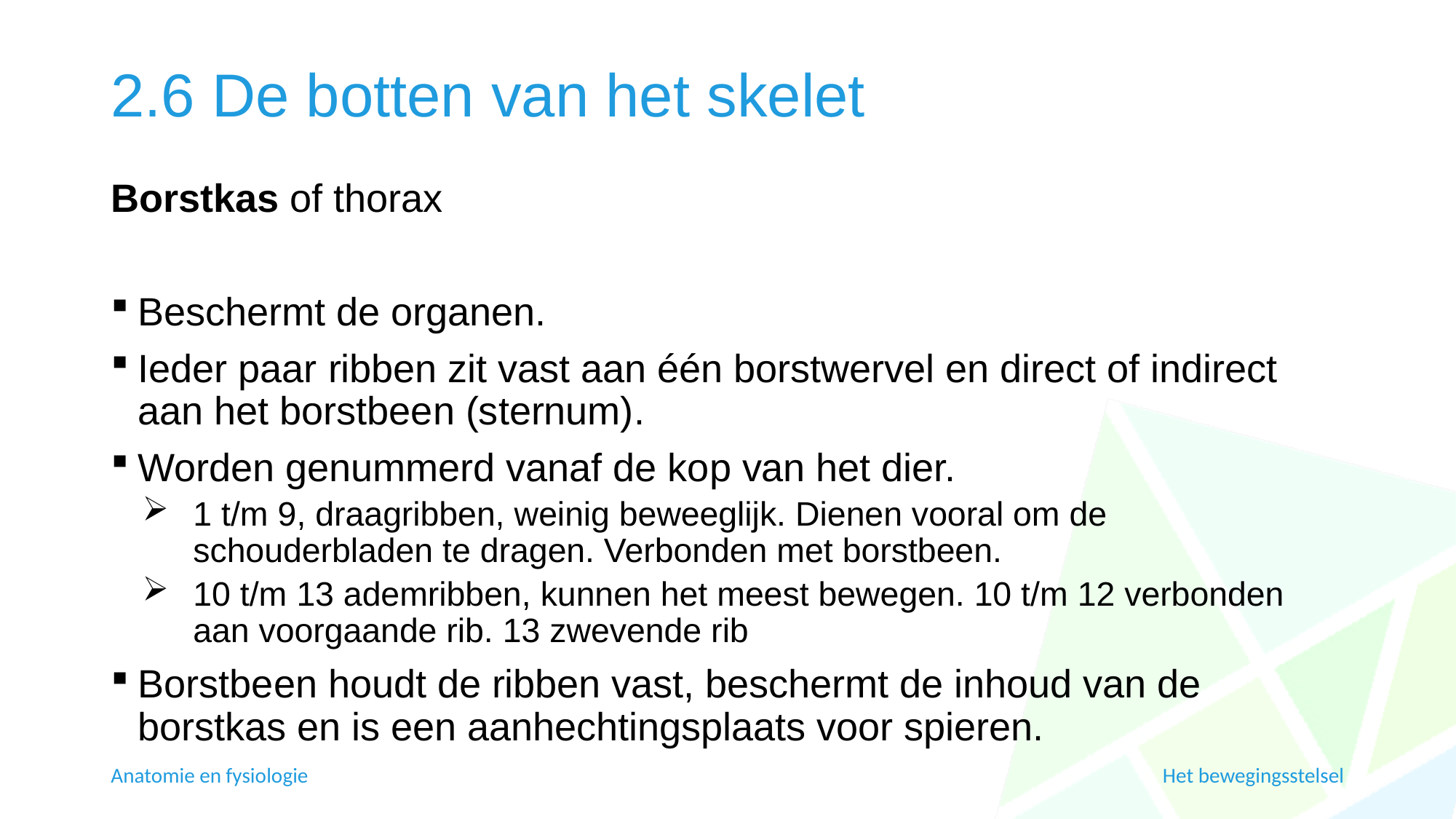

# 2.6 De botten van het skelet
Borstkas of thorax

Beschermt de organen.
Ieder paar ribben zit vast aan één borstwervel en direct of indirect aan het borstbeen (sternum).
Worden genummerd vanaf de kop van het dier.
1 t/m 9, draagribben, weinig beweeglijk. Dienen vooral om de schouderbladen te dragen. Verbonden met borstbeen.
10 t/m 13 ademribben, kunnen het meest bewegen. 10 t/m 12 verbonden aan voorgaande rib. 13 zwevende rib
Borstbeen houdt de ribben vast, beschermt de inhoud van de borstkas en is een aanhechtingsplaats voor spieren.

Anatomie en fysiologie
Het bewegingsstelsel